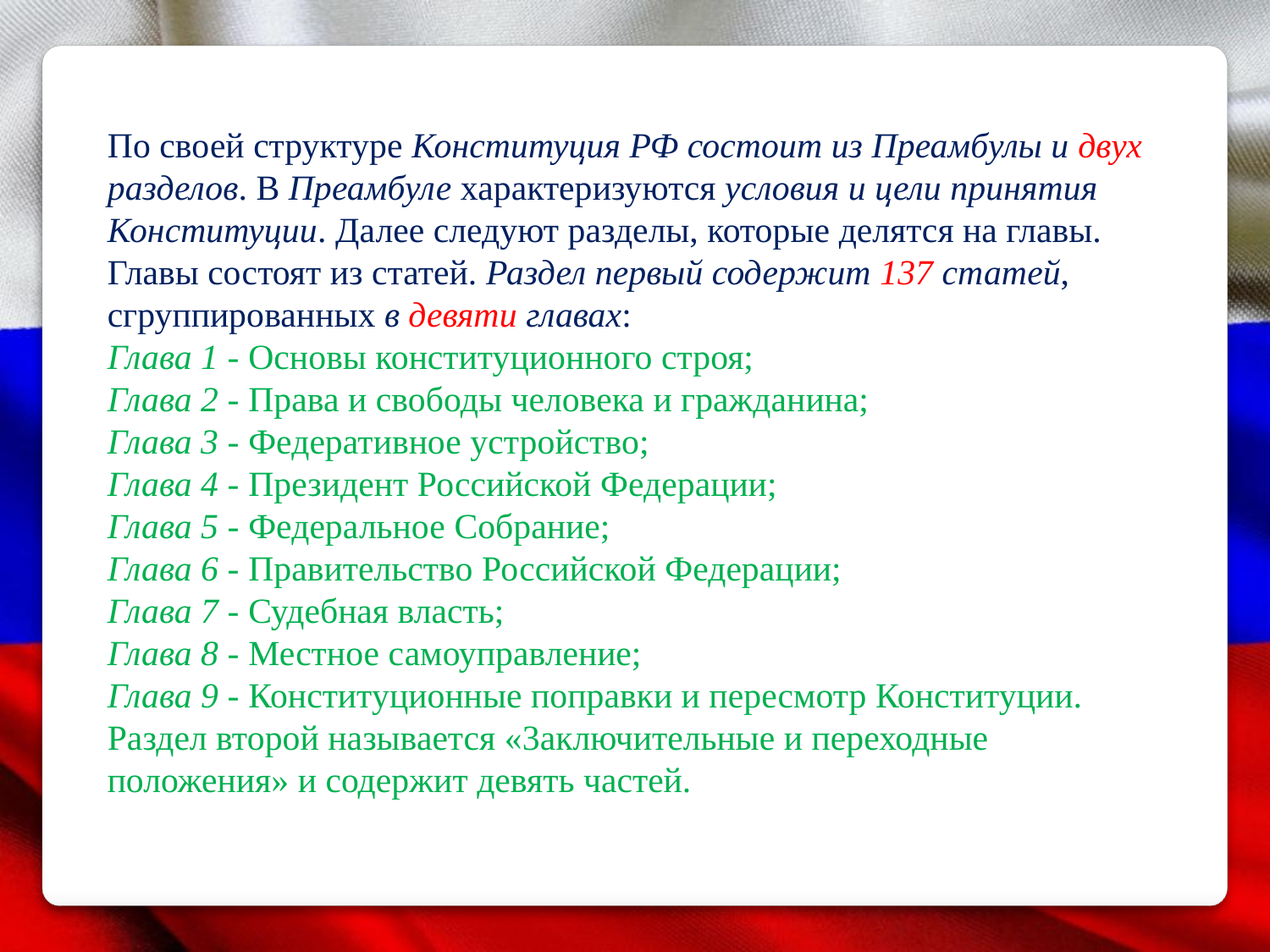

По своей структуре Конституция РФ состоит из Преамбулы и двух разделов. В Преамбуле характеризуются условия и цели принятия Конституции. Далее следуют разделы, которые делятся на главы. Главы состоят из статей. Раздел первый содержит 137 статей, сгруппированных в девяти главах:
Глава 1 - Основы конституционного строя;
Глава 2 - Права и свободы человека и гражданина;
Глава 3 - Федеративное устройство;
Глава 4 - Президент Российской Федерации;
Глава 5 - Федеральное Собрание;
Глава 6 - Правительство Российской Федерации;
Глава 7 - Судебная власть;
Глава 8 - Местное самоуправление;
Глава 9 - Конституционные поправки и пересмотр Конституции. Раздел второй называется «3аключительные и переходные положения» и содержит девять частей.